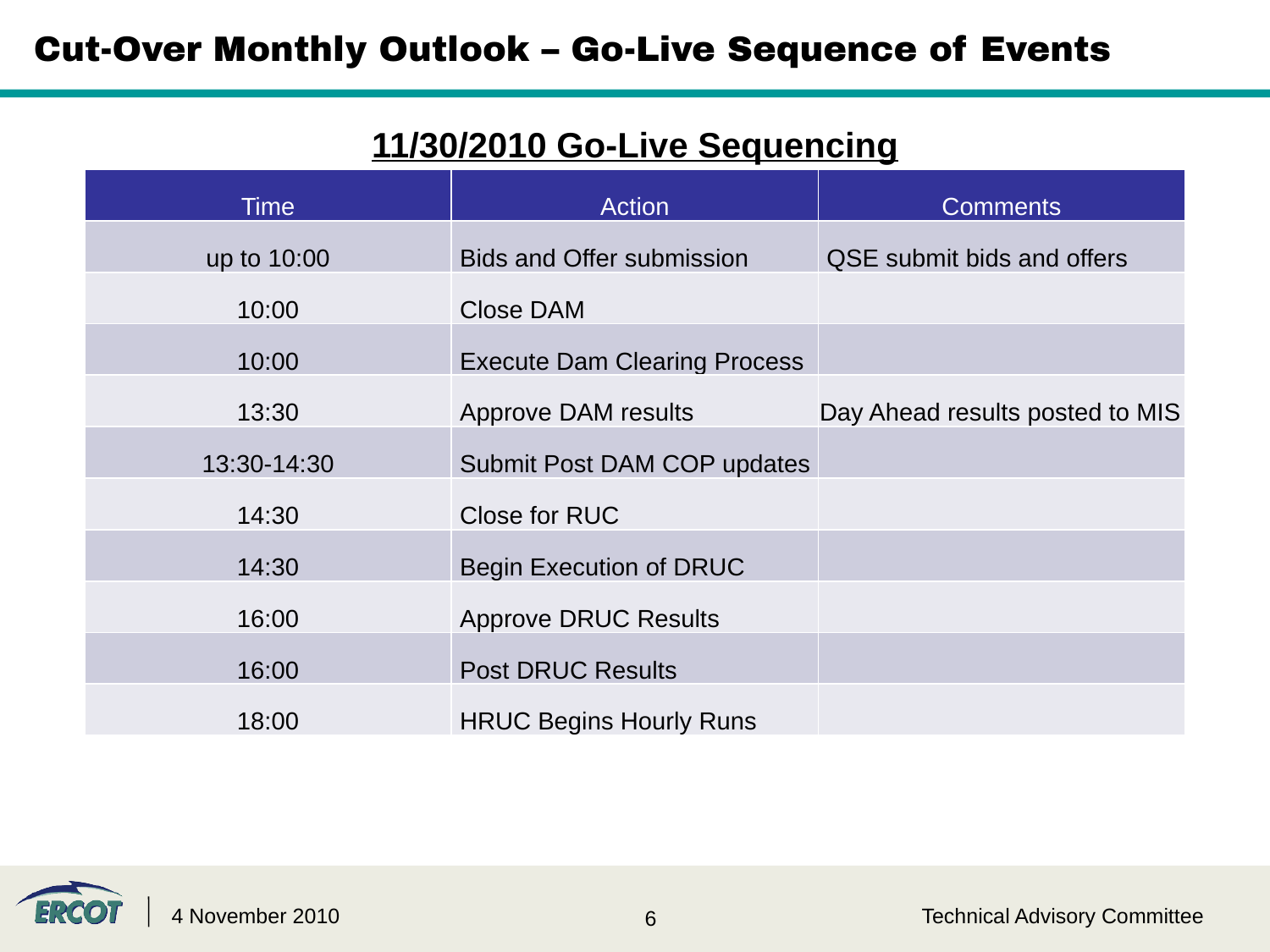

# Cut-Over Monthly Outlook – Go-Live Sequence of Events
11/30/2010 Go-Live Sequencing

| Time | Action | Comments |
| --- | --- | --- |
| up to 10:00 | Bids and Offer submission | QSE submit bids and offers |
| 10:00 | Close DAM |  |
| 10:00 | Execute Dam Clearing Process |  |
| 13:30 | Approve DAM results | Day Ahead results posted to MIS |
| 13:30-14:30 | Submit Post DAM COP updates |  |
| 14:30 | Close for RUC |  |
| 14:30 | Begin Execution of DRUC |  |
| 16:00 | Approve DRUC Results |  |
| 16:00 | Post DRUC Results |  |
| 18:00 | HRUC Begins Hourly Runs |  |
4 November 2010
Technical Advisory Committee